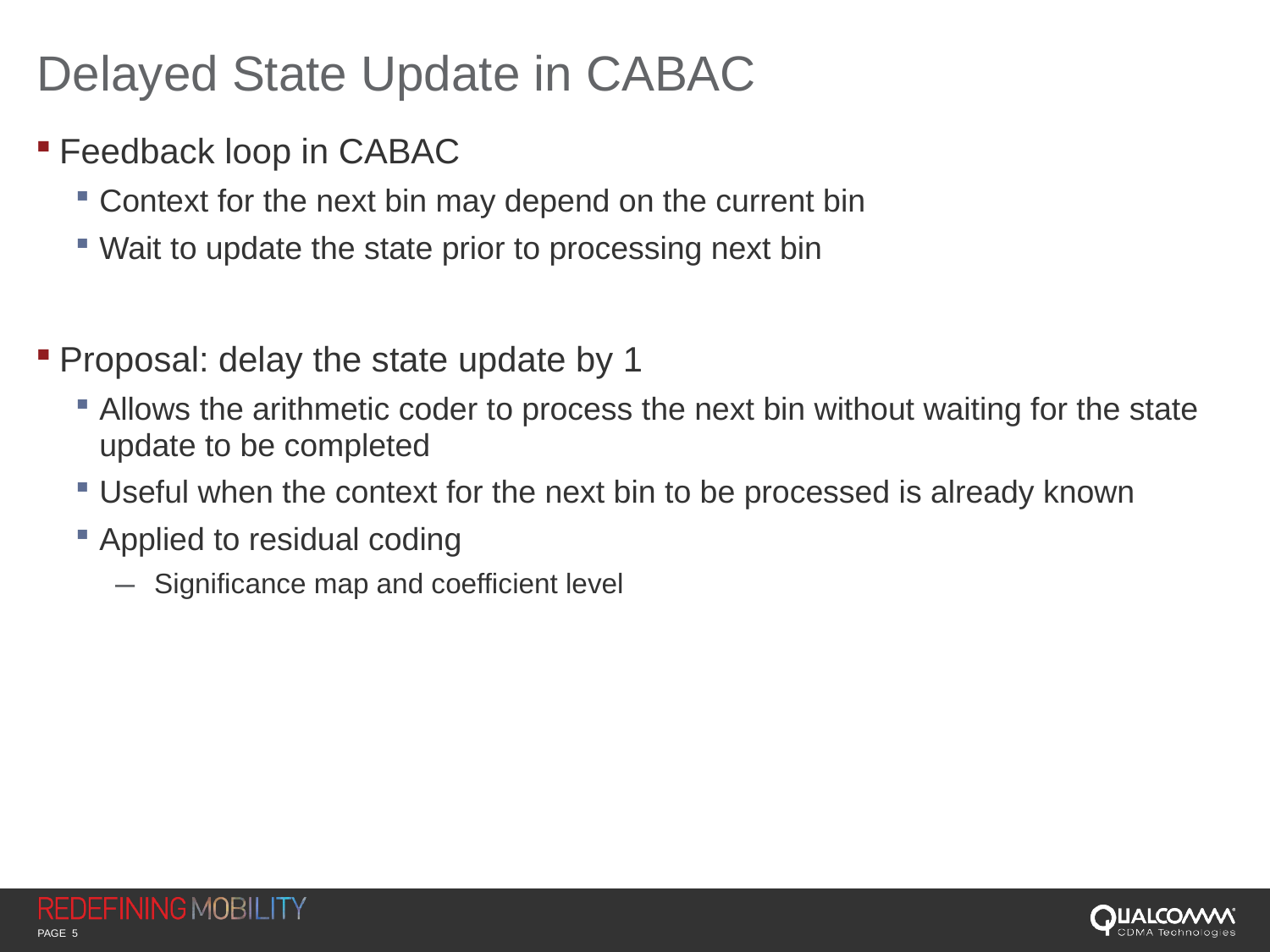

# Delayed State Update in CABAC
Feedback loop in CABAC
Context for the next bin may depend on the current bin
Wait to update the state prior to processing next bin

Proposal: delay the state update by 1
Allows the arithmetic coder to process the next bin without waiting for the state update to be completed
Useful when the context for the next bin to be processed is already known
Applied to residual coding
 Significance map and coefficient level